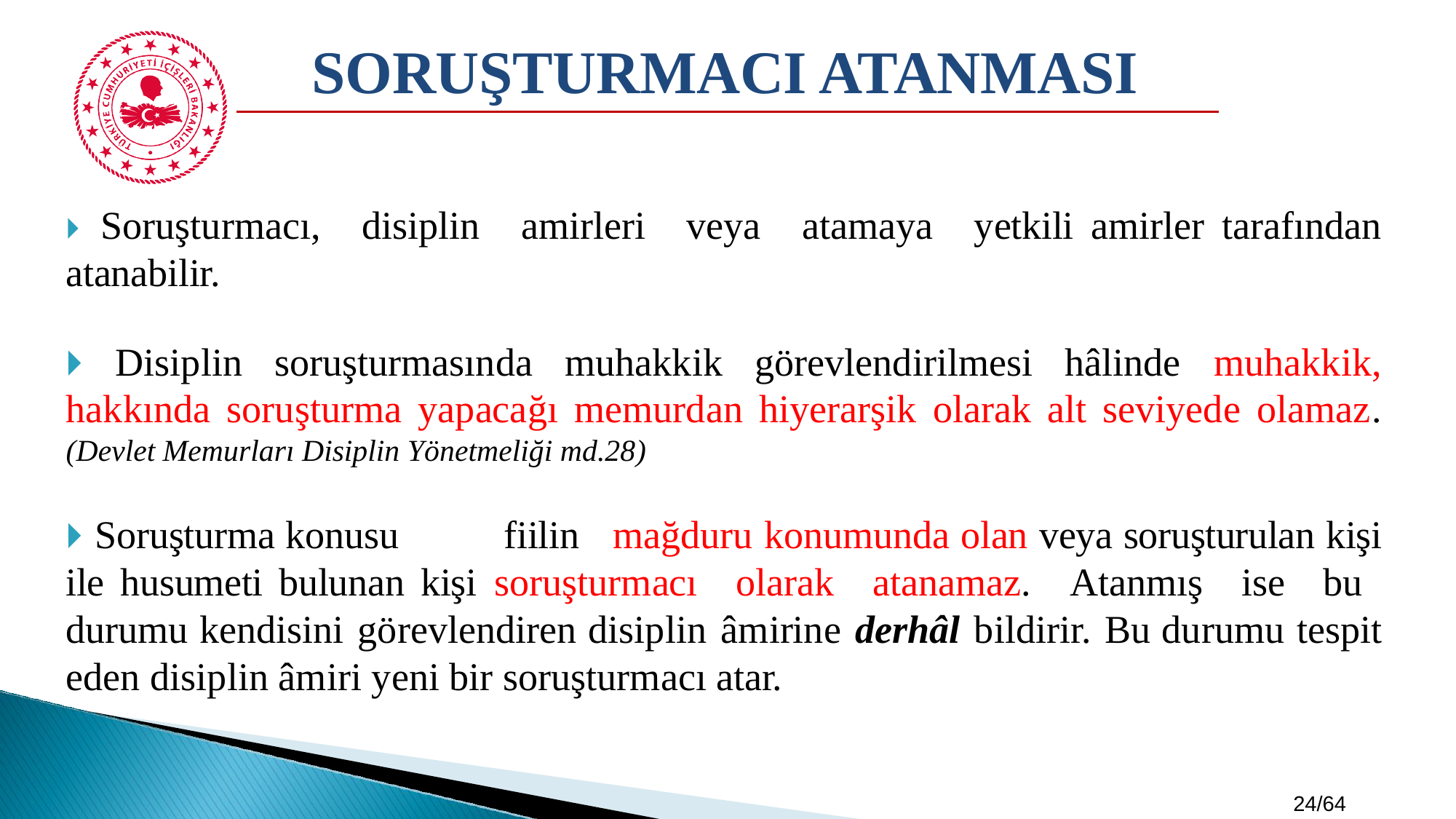

SORUŞTURMACI ATANMASI
🞂​ Soruşturmacı,  disiplin  amirleri  veya  atamaya  yetkili amirler tarafından atanabilir.

🞂 Disiplin soruşturmasında muhakkik görevlendirilmesi hâlinde muhakkik, hakkında soruşturma yapacağı memurdan hiyerarşik olarak alt seviyede olamaz. (Devlet Memurları Disiplin Yönetmeliği md.28)

🞂 Soruşturma	konusu	fiilin	mağduru konumunda olan veya soruşturulan kişi ile husumeti bulunan kişi soruşturmacı  olarak  atanamaz.  Atanmış  ise  bu  durumu kendisini görevlendiren disiplin âmirine derhâl bildirir. Bu durumu tespit eden disiplin âmiri yeni bir soruşturmacı atar.